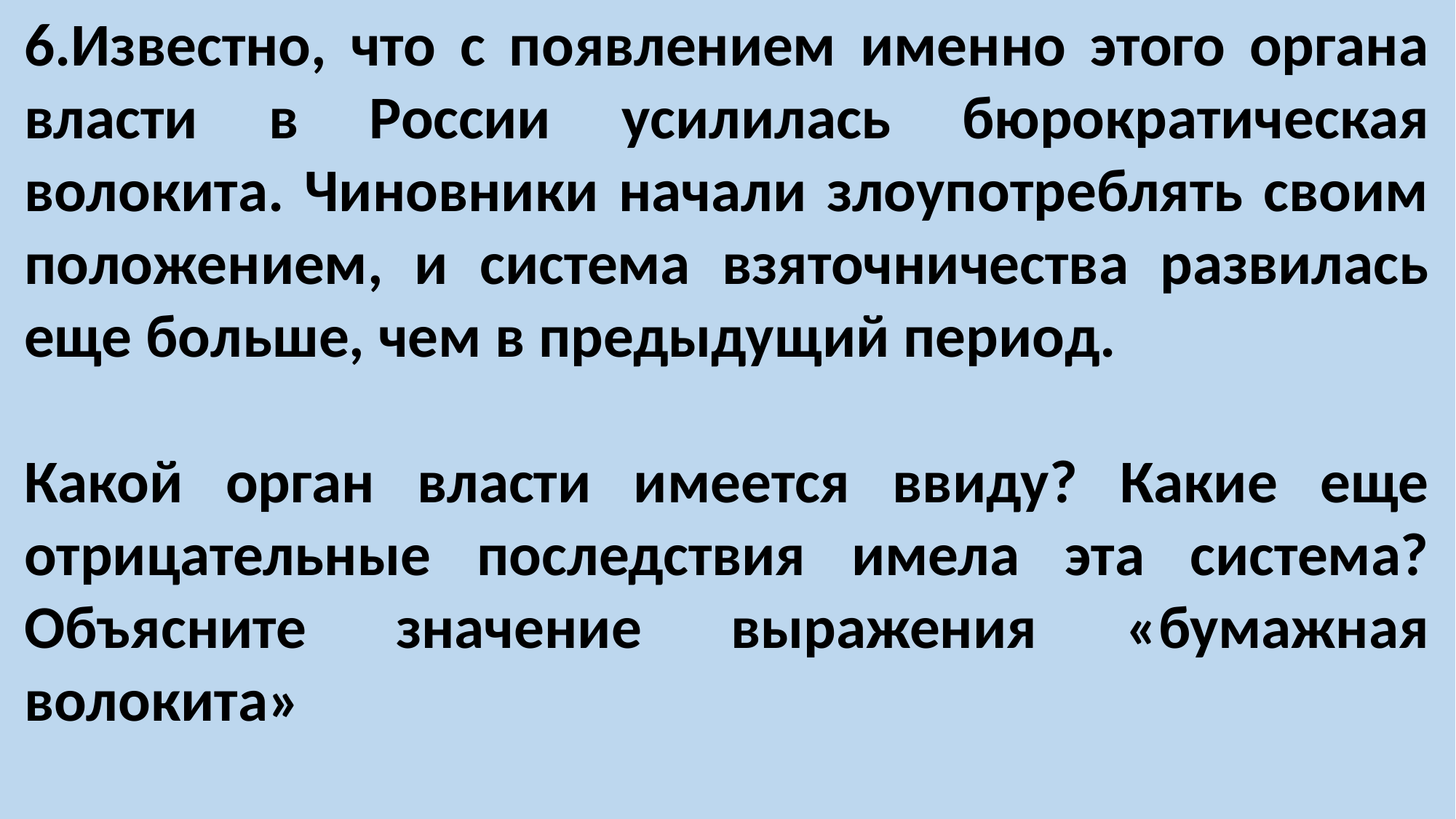

6.Известно, что с появлением именно этого органа власти в России усилилась бюрократическая волокита. Чиновники начали злоупотреблять своим положением, и система взяточничества развилась еще больше, чем в предыдущий период.

Какой орган власти имеется ввиду? Какие еще отрицательные последствия имела эта система? Объясните значение выражения «бумажная волокита»